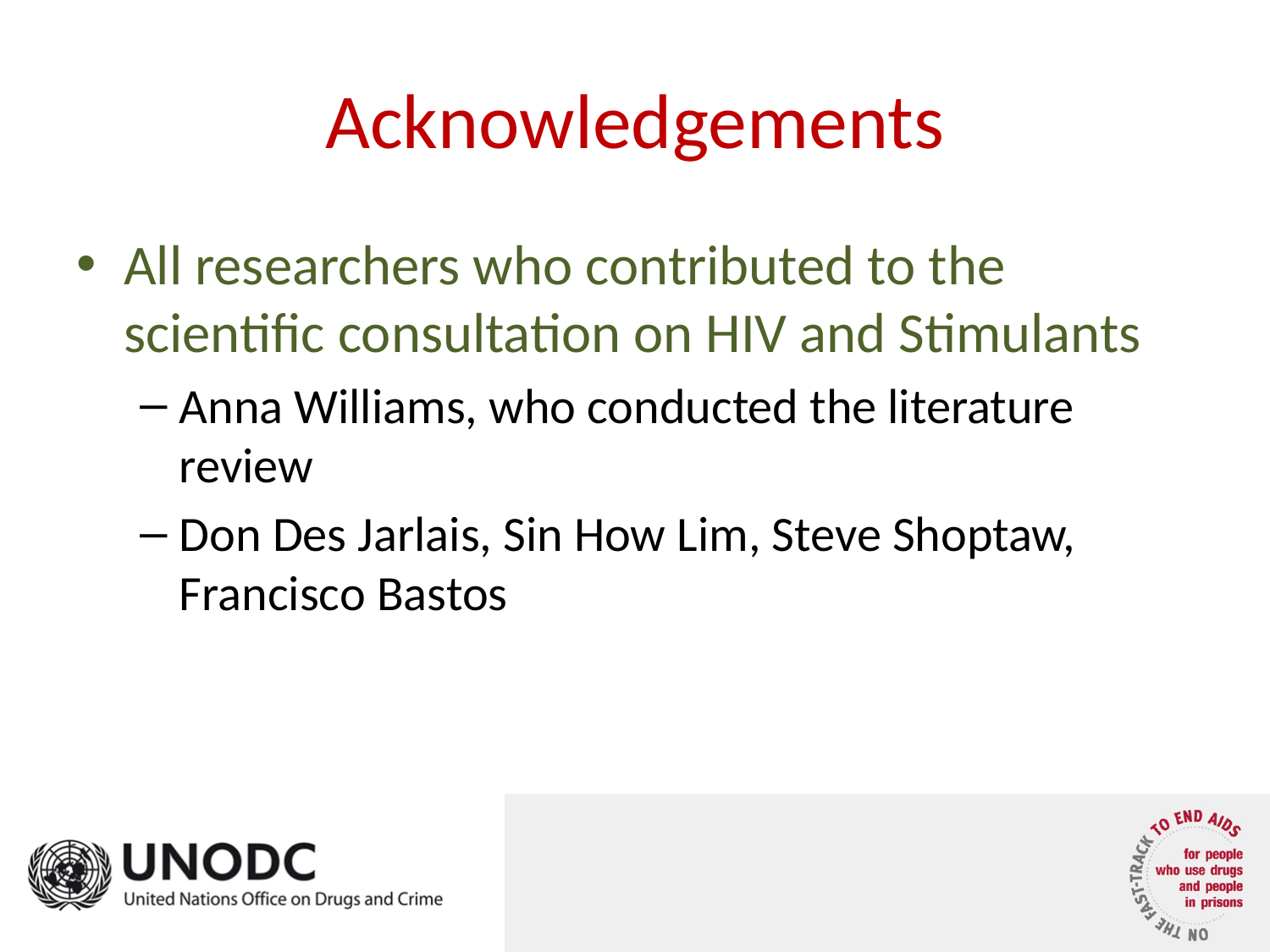

# Acknowledgements
All researchers who contributed to the scientific consultation on HIV and Stimulants
Anna Williams, who conducted the literature review
Don Des Jarlais, Sin How Lim, Steve Shoptaw, Francisco Bastos